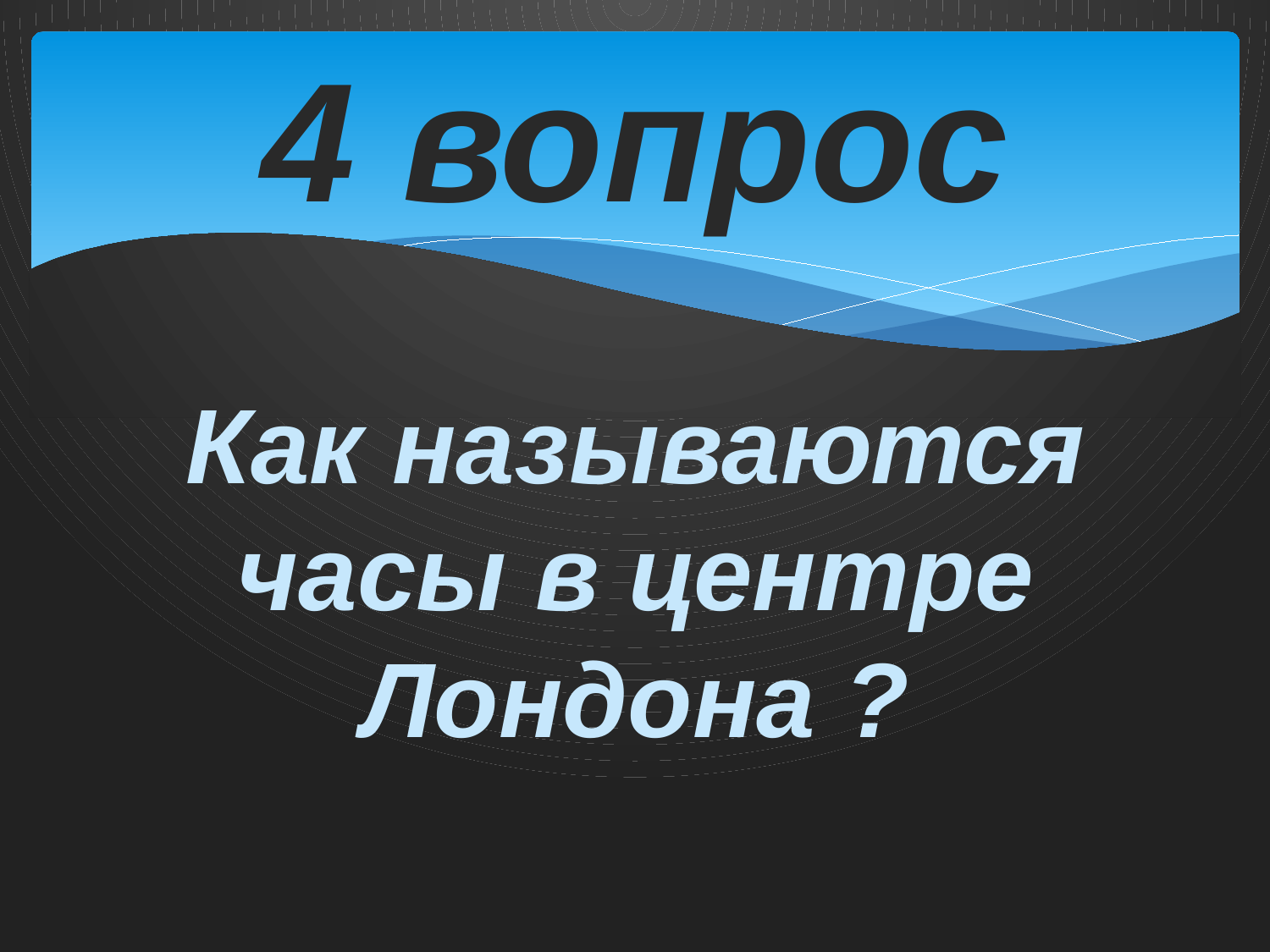

# 4 вопрос
Как называются часы в центре Лондона ?